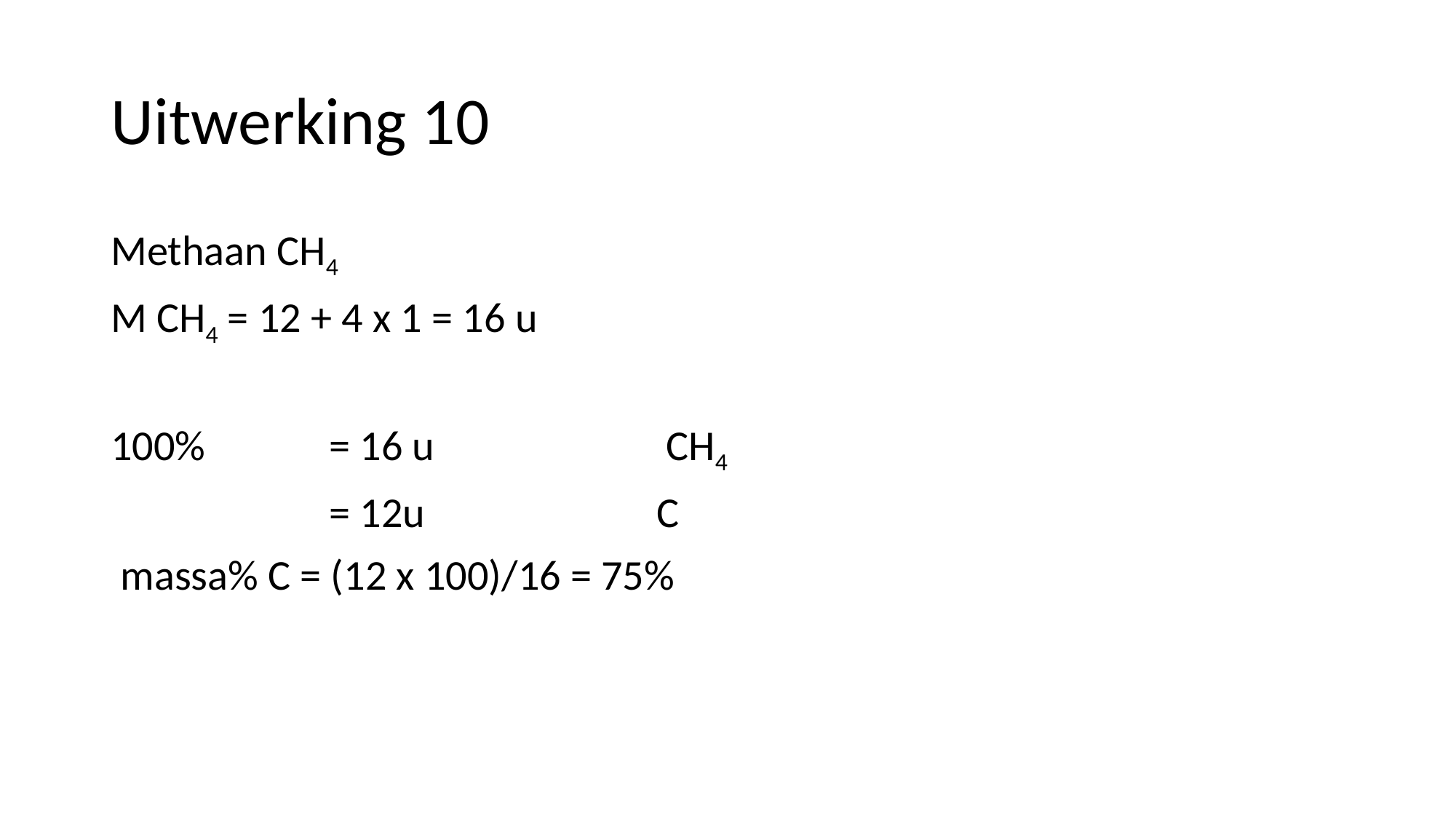

# Uitwerking 10
Methaan CH4
M CH4 = 12 + 4 x 1 = 16 u

100% 		= 16 u			 CH4
		= 12u			C
 massa% C = (12 x 100)/16 = 75%